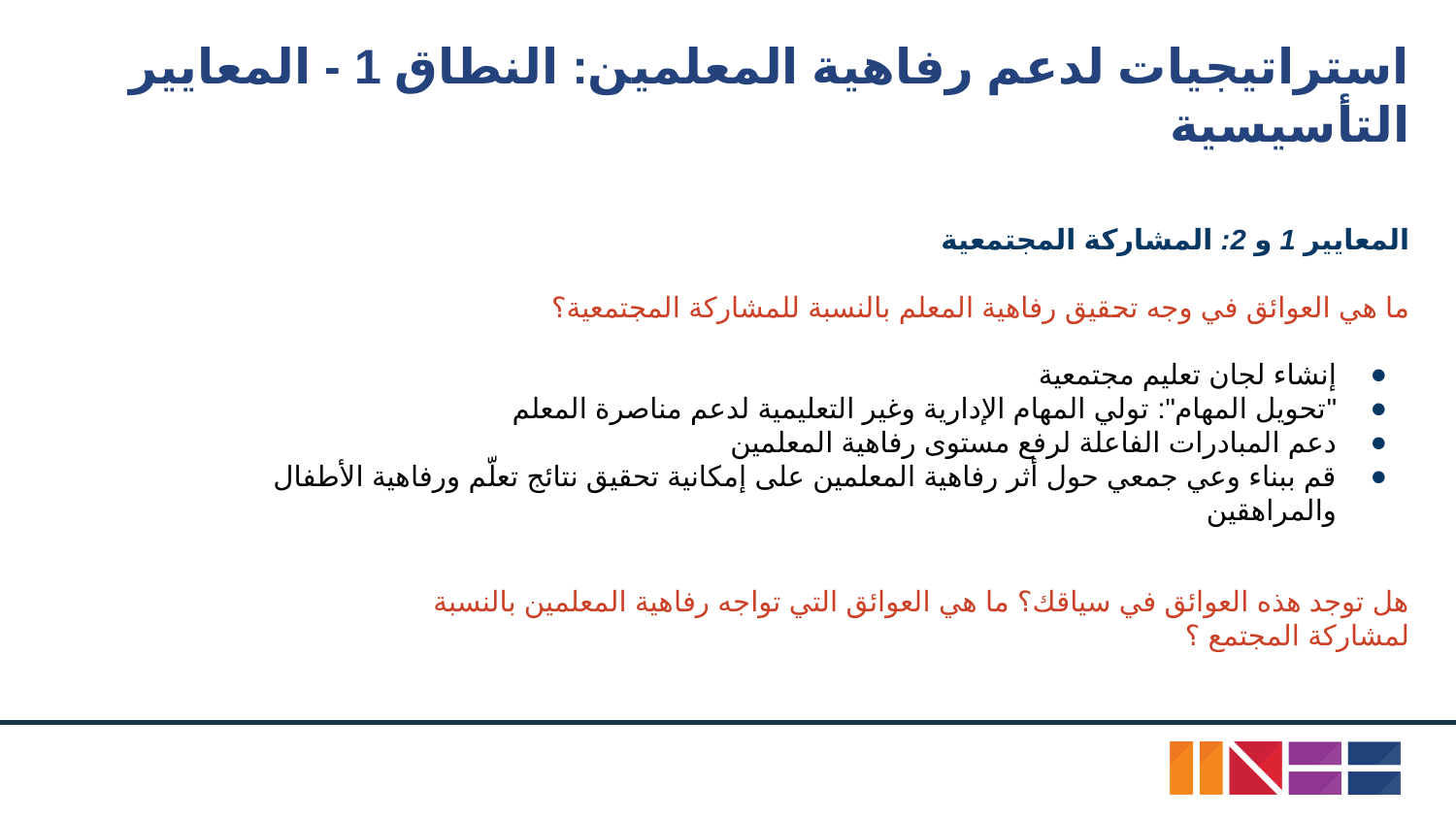

# استراتيجيات لدعم رفاهية المعلمين: النطاق 1 - المعايير التأسيسية

المعايير 1 و 2: المشاركة المجتمعية

ما هي العوائق في وجه تحقيق رفاهية المعلم بالنسبة للمشاركة المجتمعية؟

إنشاء لجان تعليم مجتمعية
"تحويل المهام": تولي المهام الإدارية وغير التعليمية لدعم مناصرة المعلم
دعم المبادرات الفاعلة لرفع مستوى رفاهية المعلمين
قم ببناء وعي جمعي حول أثر رفاهية المعلمين على إمكانية تحقيق نتائج تعلّم ورفاهية الأطفال والمراهقين

المصدر: اوكسفام
هل توجد هذه العوائق في سياقك؟ ما هي العوائق التي تواجه رفاهية المعلمين بالنسبة لمشاركة المجتمع ؟